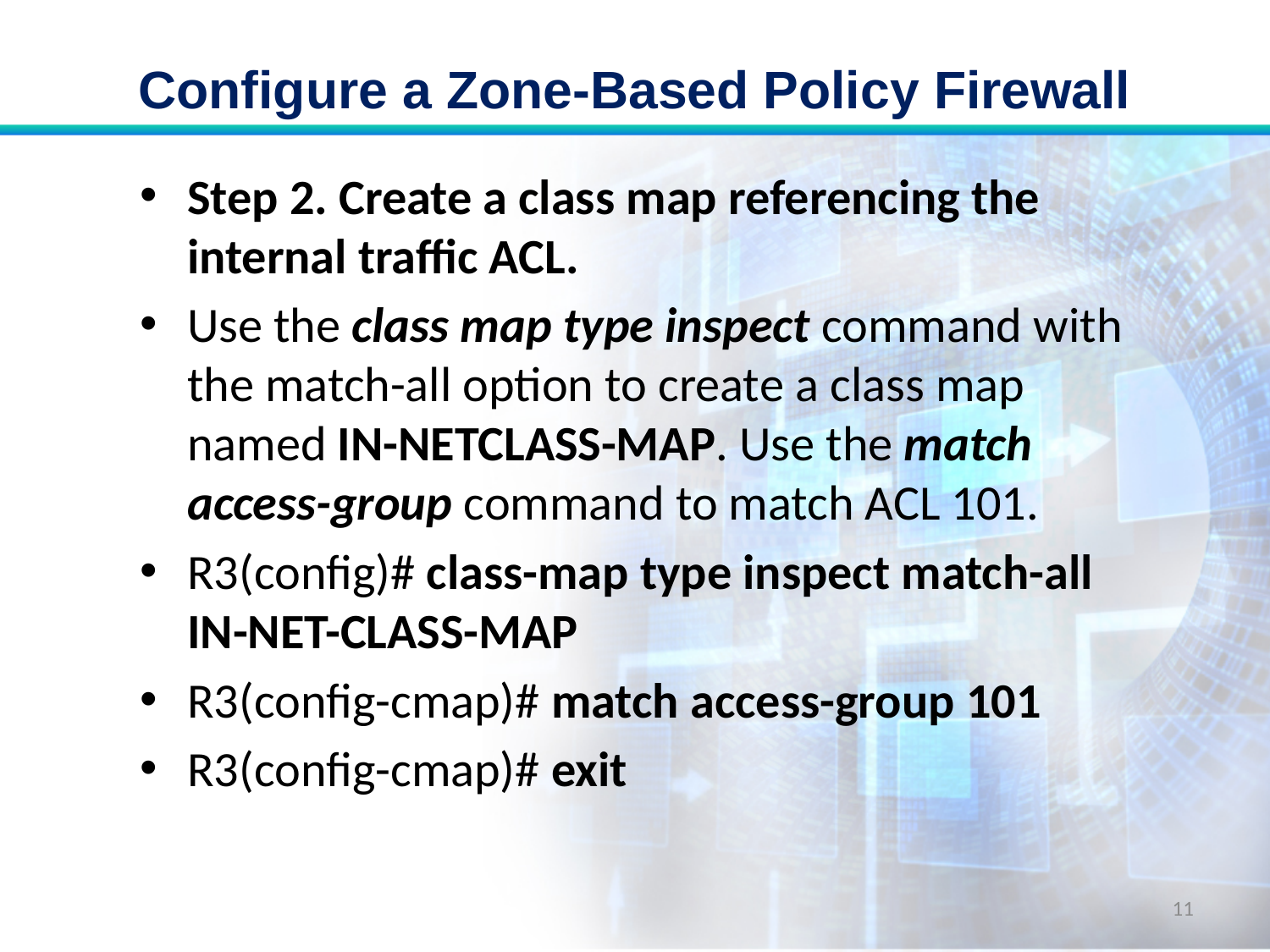

# Configure a Zone-Based Policy Firewall
Step 2. Create a class map referencing the internal traffic ACL.
Use the class map type inspect command with the match-all option to create a class map named IN-NETCLASS-MAP. Use the match access-group command to match ACL 101.
R3(config)# class-map type inspect match-all IN-NET-CLASS-MAP
R3(config-cmap)# match access-group 101
R3(config-cmap)# exit
11